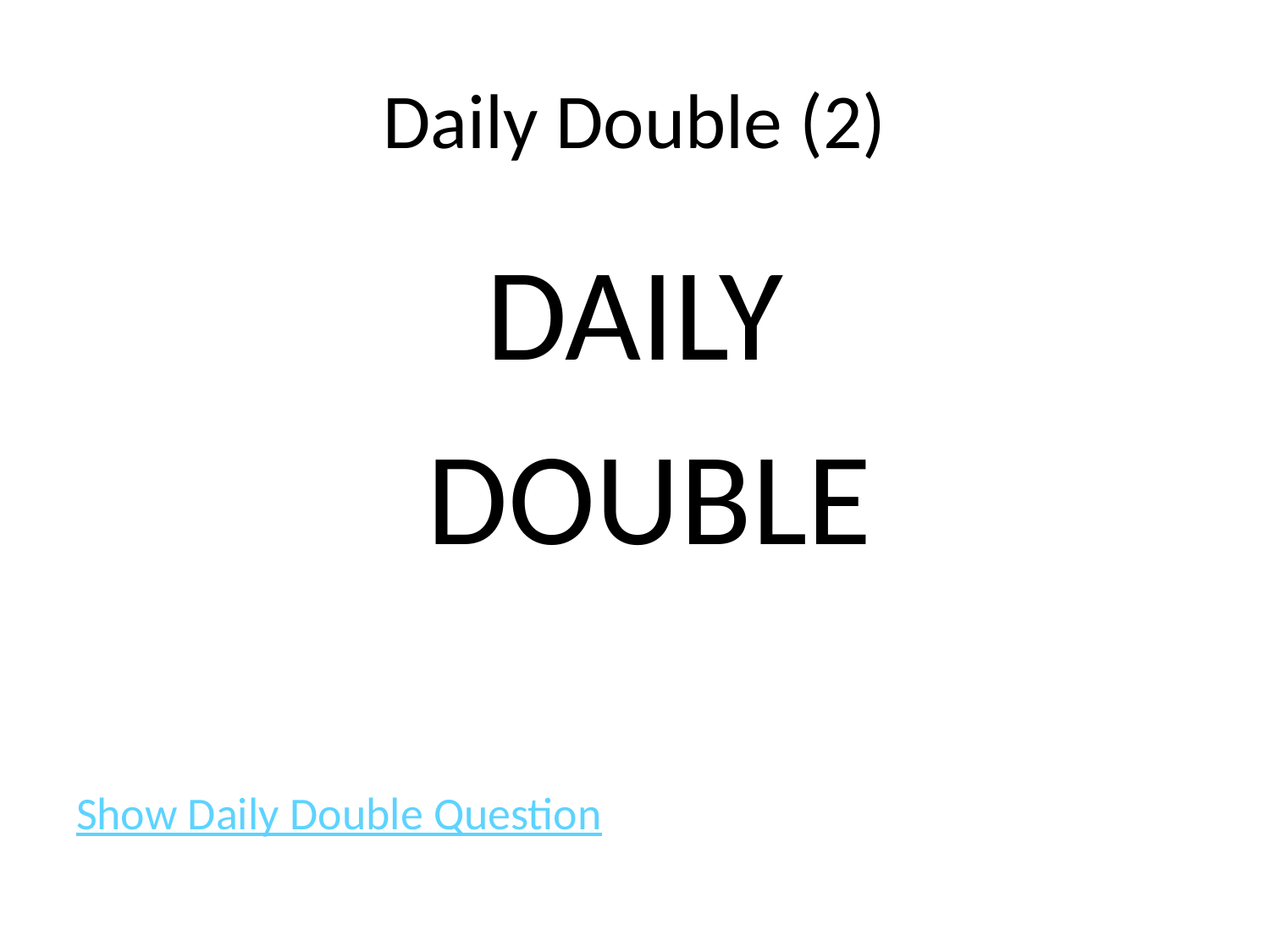

# Daily Double (2)
DAILY
 DOUBLE

Show Daily Double Question